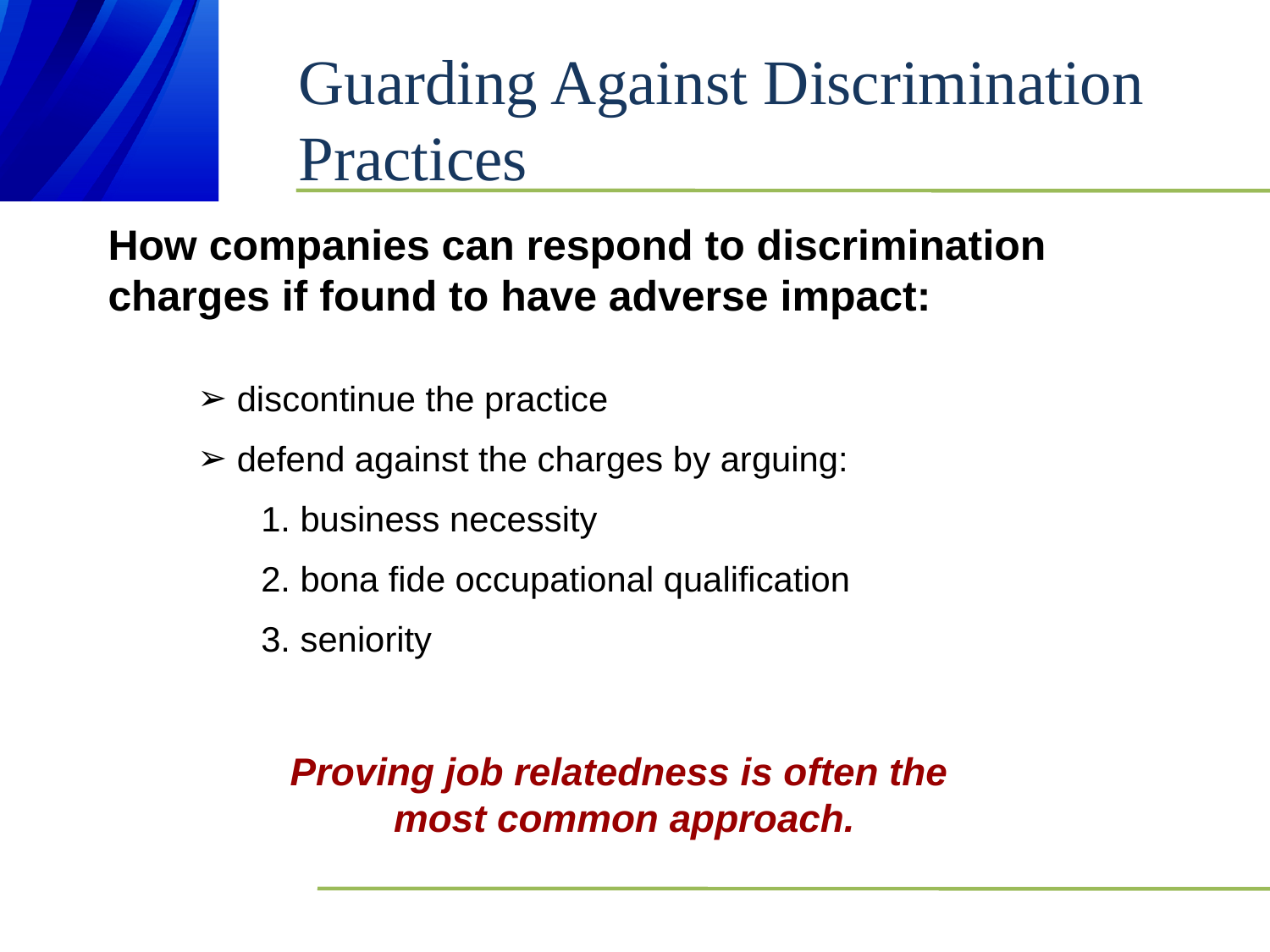

# Guarding Against Discrimination Practices
How companies can respond to discrimination charges if found to have adverse impact:
 discontinue the practice
 defend against the charges by arguing:
1. business necessity
2. bona fide occupational qualification
3. seniority
Proving job relatedness is often the
most common approach.